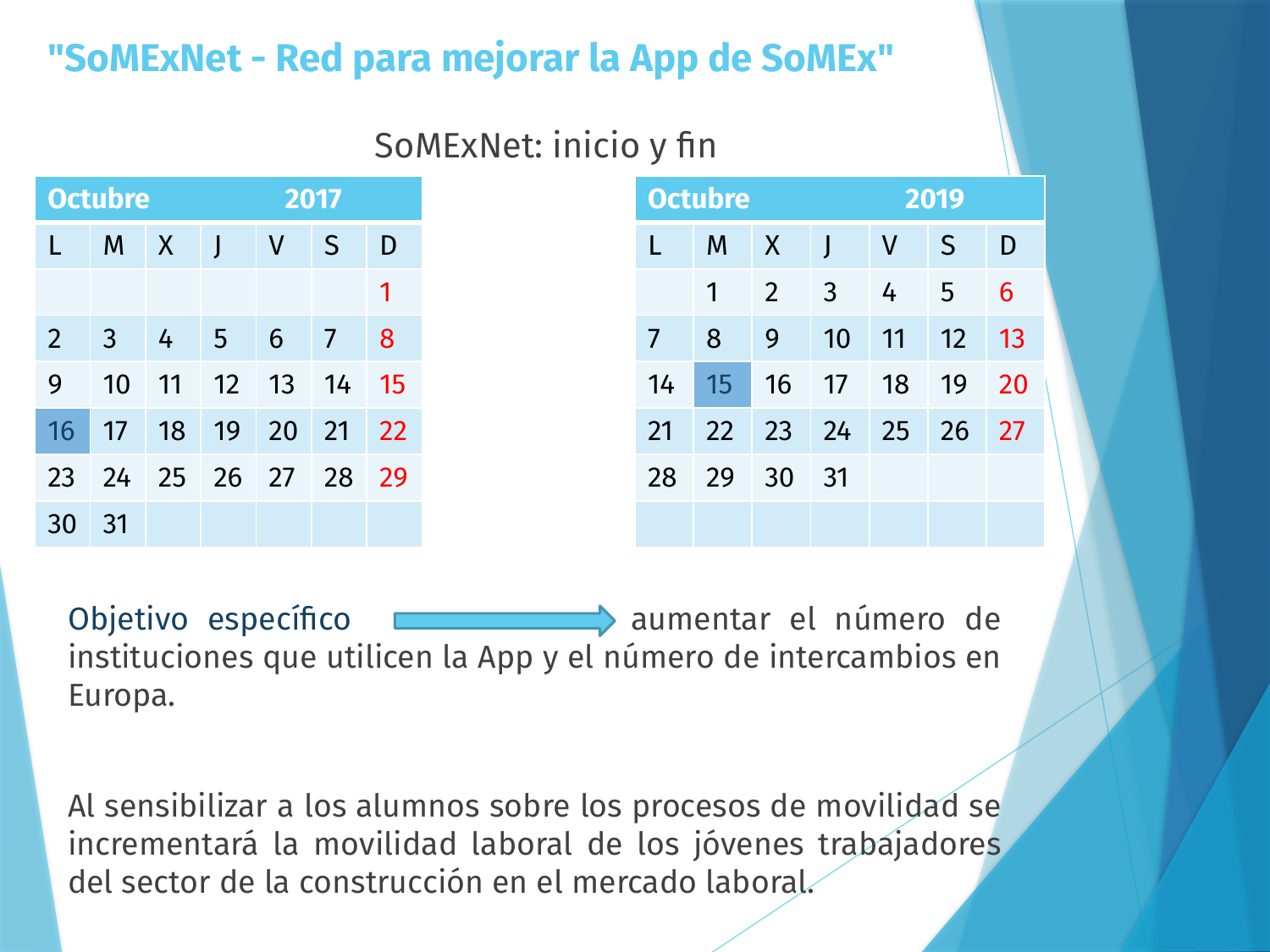

# "SoMExNet - Red para mejorar la App de SoMEx"
                                 SoMExNet: inicio y fin

Objetivo específico               aumentar el número de instituciones que utilicen la App y el número de intercambios en Europa.

Al sensibilizar a los alumnos sobre los procesos de movilidad se incrementará la movilidad laboral de los jóvenes trabajadores del sector de la construcción en el mercado laboral.

| Octubre 2017 |  |  |  |  |  |  |
| --- | --- | --- | --- | --- | --- | --- |
| L | M | X | J | V | S | D |
|  |  |  |  |  |  | 1 |
| 2 | 3 | 4 | 5 | 6 | 7 | 8 |
| 9 | 10 | 11 | 12 | 13 | 14 | 15 |
| 16 | 17 | 18 | 19 | 20 | 21 | 22 |
| 23 | 24 | 25 | 26 | 27 | 28 | 29 |
| 30 | 31 |  |  |  |  |  |
| Octubre 2019 |  |  |  |  |  |  |
| --- | --- | --- | --- | --- | --- | --- |
| L | M | X | J | V | S | D |
|  | 1 | 2 | 3 | 4 | 5 | 6 |
| 7 | 8 | 9 | 10 | 11 | 12 | 13 |
| 14 | 15 | 16 | 17 | 18 | 19 | 20 |
| 21 | 22 | 23 | 24 | 25 | 26 | 27 |
| 28 | 29 | 30 | 31 |  |  |  |
|  |  |  |  |  |  |  |